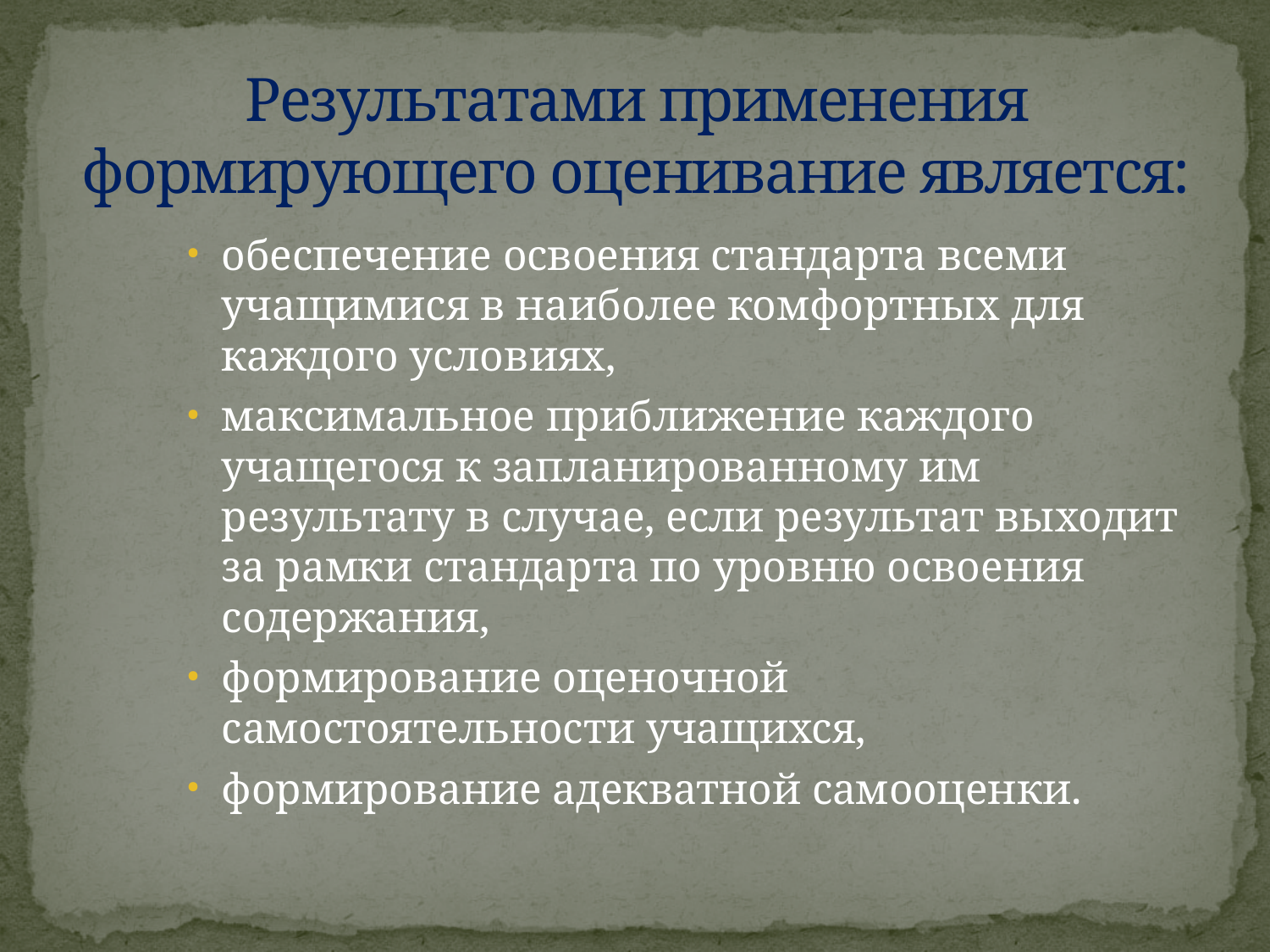

# Результатами применения формирующего оценивание является:
обеспечение освоения стандарта всеми учащимися в наиболее комфортных для каждого условиях,
максимальное приближение каждого учащегося к запланированному им результату в случае, если результат выходит за рамки стандарта по уровню освоения содержания,
формирование оценочной самостоятельности учащихся,
формирование адекватной самооценки.